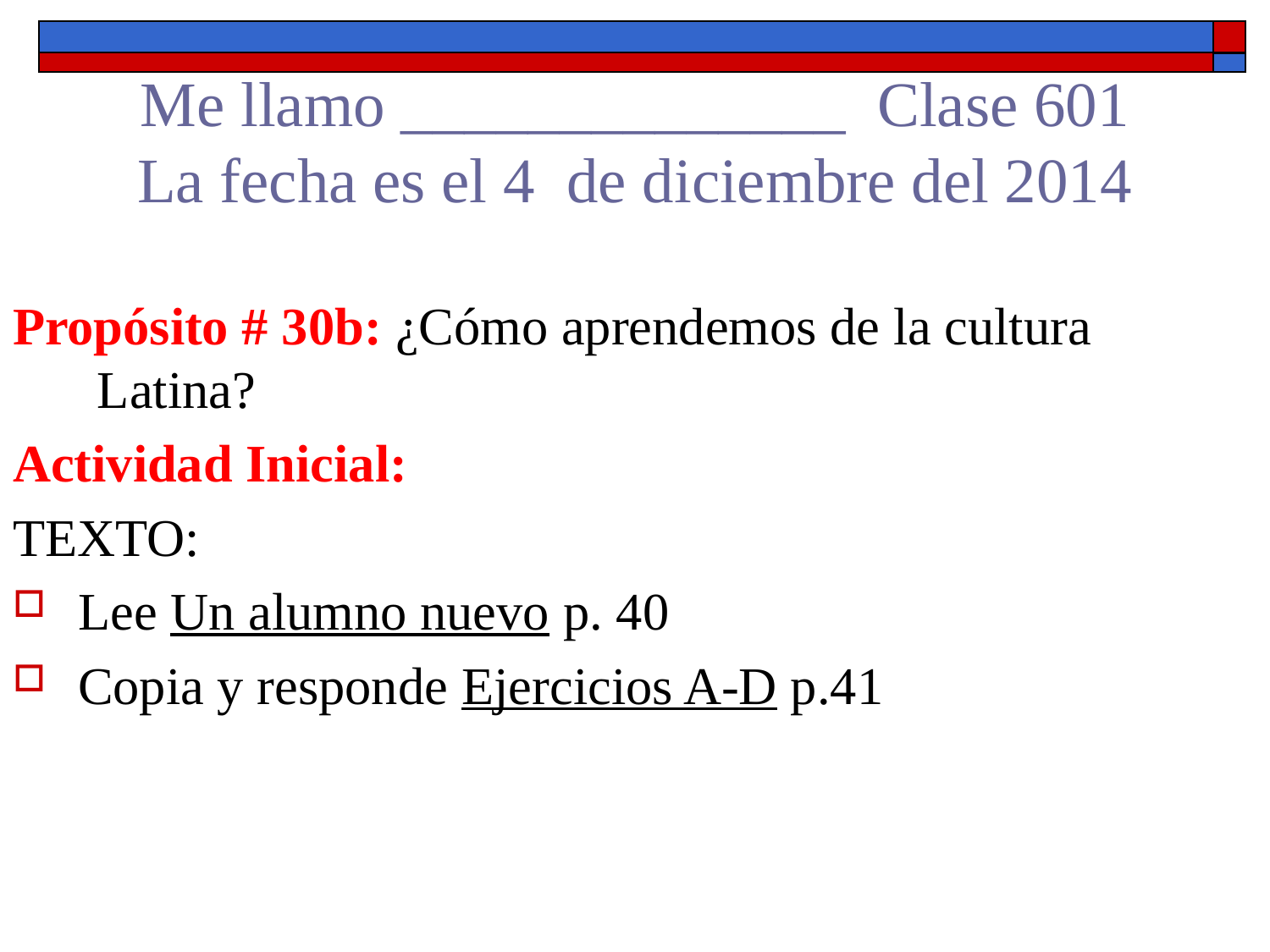

# Me llamo ______________  Clase 601 La fecha es el 4  de diciembre del 2014

Propósito # 30b: ¿Cómo aprendemos de la cultura Latina?
Actividad Inicial:
TEXTO:
Lee Un alumno nuevo p. 40
Copia y responde Ejercicios A-D p.41